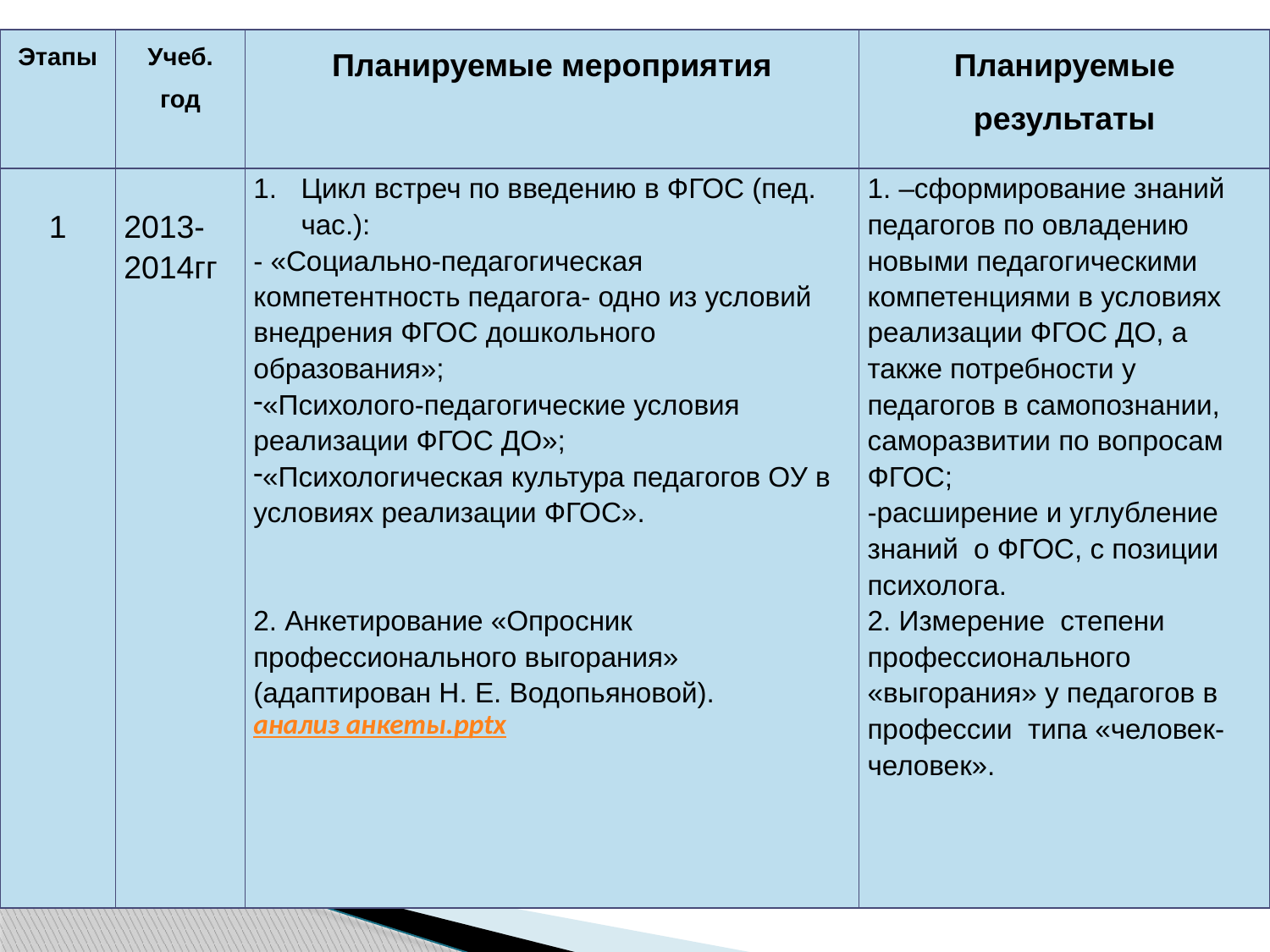

| Этапы | Учеб. год | Планируемые мероприятия | Планируемые результаты |
| --- | --- | --- | --- |
| 1 | 2013-2014гг | Цикл встреч по введению в ФГОС (пед. час.): - «Социально-педагогическая компетентность педагога- одно из условий внедрения ФГОС дошкольного образования»; «Психолого-педагогические условия реализации ФГОС ДО»; «Психологическая культура педагогов ОУ в условиях реализации ФГОС». 2. Анкетирование «Опросник профессионального выгорания» (адаптирован Н. Е. Водопьяновой). анализ анкеты.pptx | 1. –сформирование знаний педагогов по овладению новыми педагогическими компетенциями в условиях реализации ФГОС ДО, а также потребности у педагогов в самопознании, саморазвитии по вопросам ФГОС; -расширение и углубление знаний о ФГОС, с позиции психолога. 2. Измерение степени профессионального «выгорания» у педагогов в профессии типа «человек-человек». |